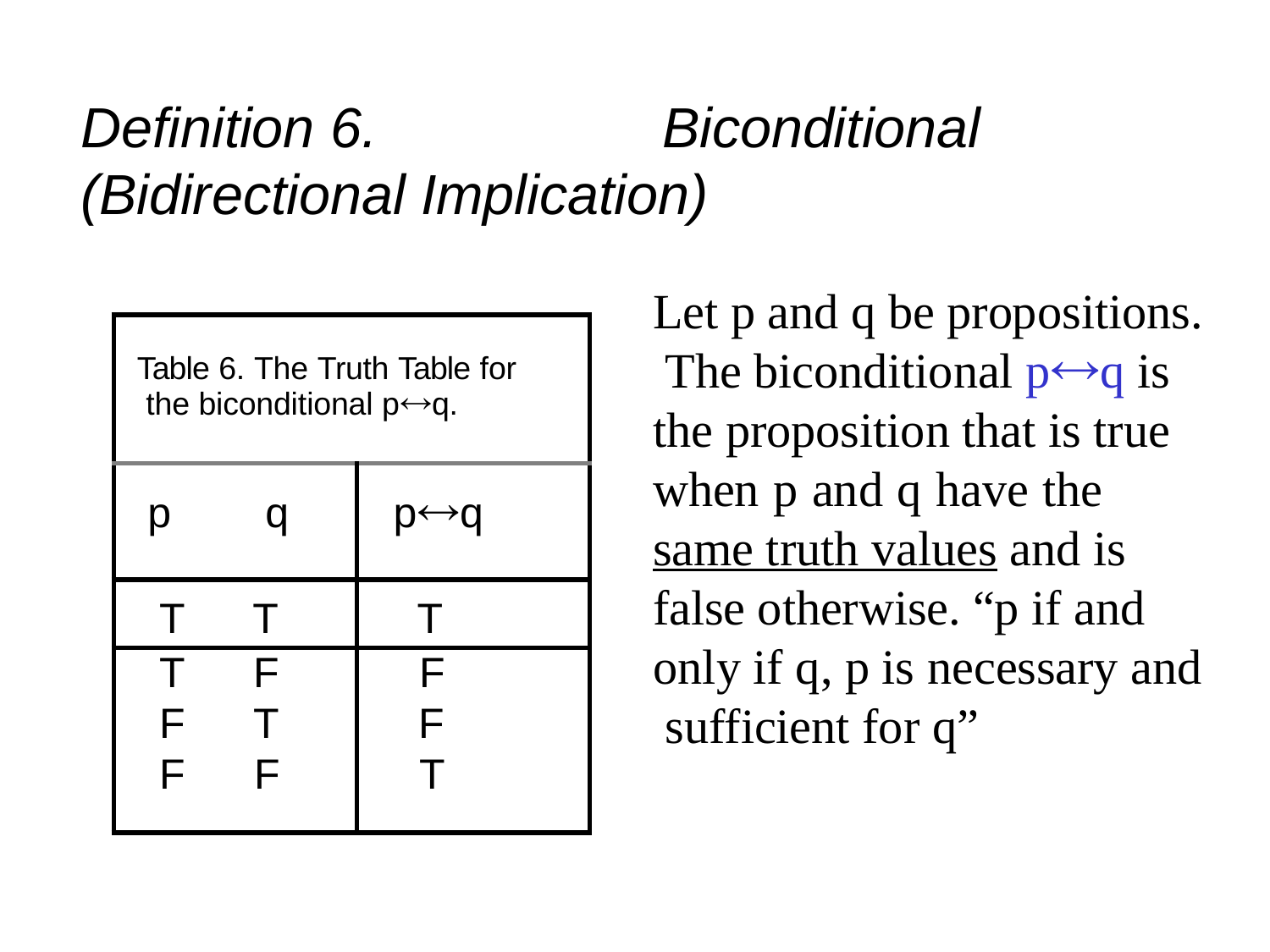

# Definition 6.	Biconditional	(Bidirectional Implication)
Let p and q be propositions.  The biconditional p↔q is  the proposition that is true  when p and q have the  same truth values and is  false otherwise. “p if and  only if q, p is necessary and  sufficient for q”
| Table 6. The Truth Table for the biconditional p↔q. |  |  |
| --- | --- | --- |
| p | q | p↔q |
| T | T | T |
| T | F | F |
| F | T | F |
| F | F | T |